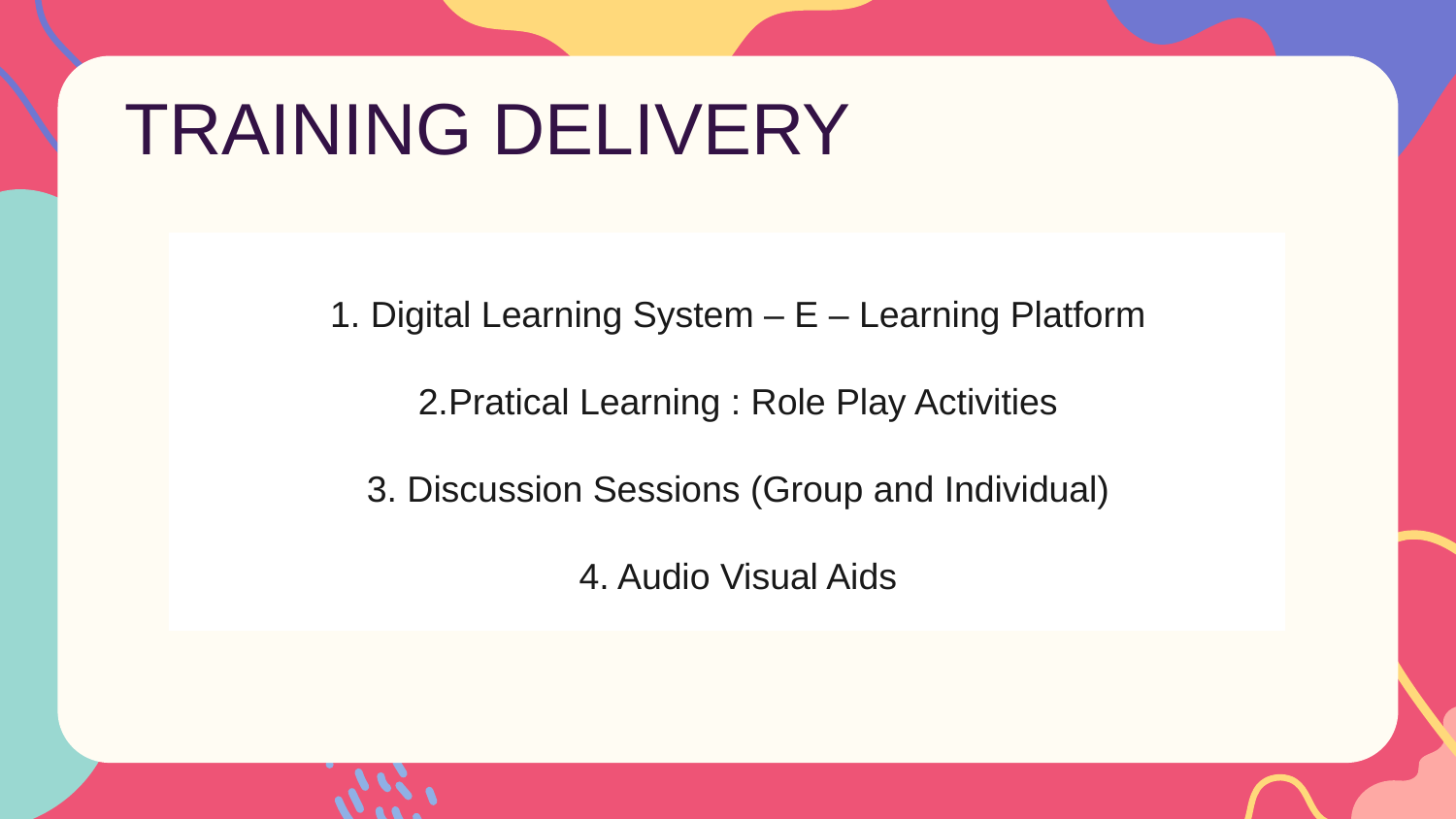

# TRAINING DELIVERY
1. Digital Learning System – E – Learning Platform
2.Pratical Learning : Role Play Activities
3. Discussion Sessions (Group and Individual)
4. Audio Visual Aids